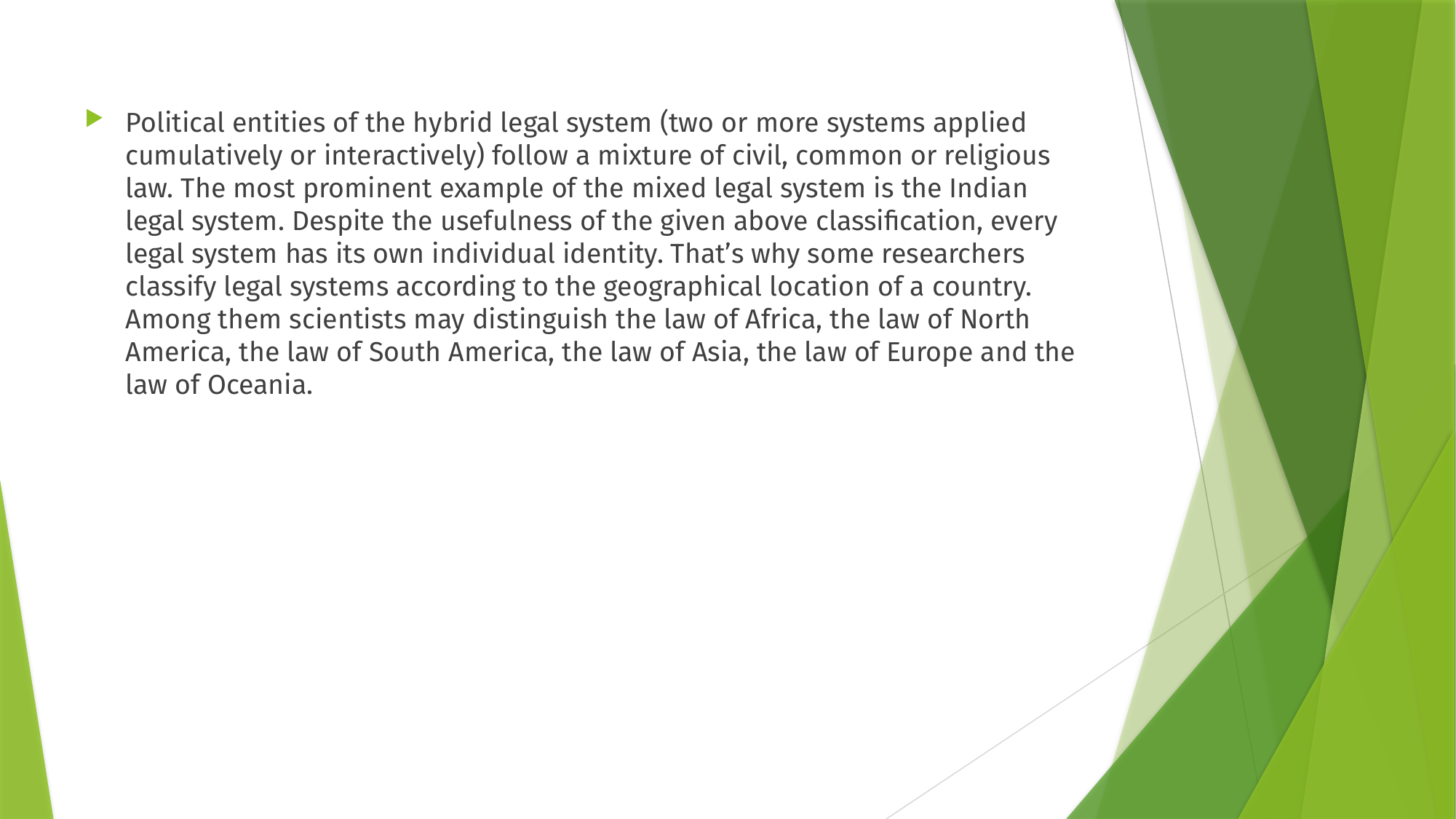

Political entities of the hybrid legal system (two or more systems applied cumulatively or interactively) follow a mixture of civil, common or religious law. The most prominent example of the mixed legal system is the Indian legal system. Despite the usefulness of the given above classification, every legal system has its own individual identity. That’s why some researchers classify legal systems according to the geographical location of a country. Among them scientists may distinguish the law of Africa, the law of North America, the law of South America, the law of Asia, the law of Europe and the law of Oceania.